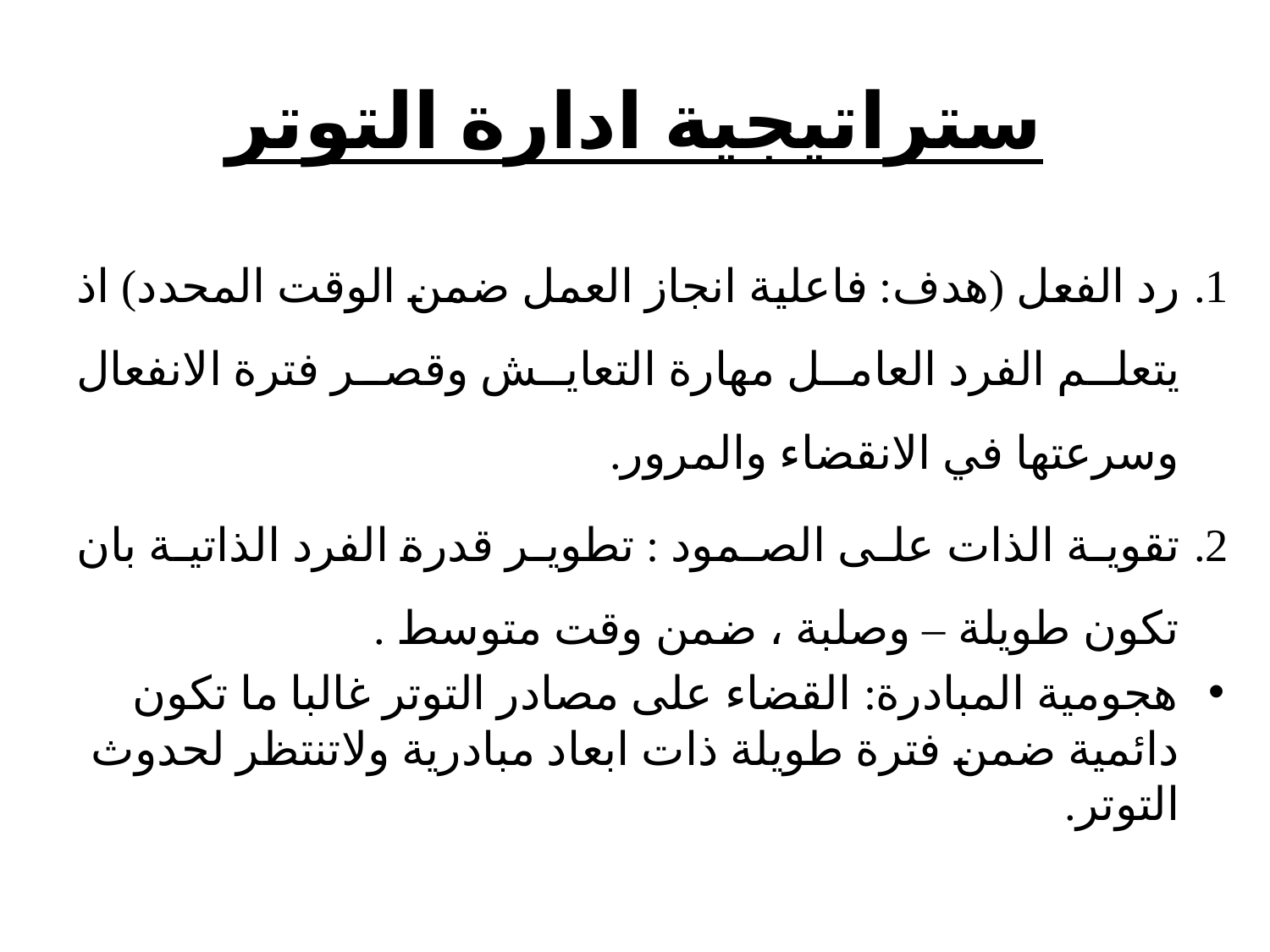

# ستراتيجية ادارة التوتر
رد الفعل (هدف: فاعلية انجاز العمل ضمن الوقت المحدد) اذ يتعلم الفرد العامل مهارة التعايش وقصر فترة الانفعال وسرعتها في الانقضاء والمرور.
تقوية الذات على الصمود : تطوير قدرة الفرد الذاتية بان تكون طويلة – وصلبة ، ضمن وقت متوسط .
هجومية المبادرة: القضاء على مصادر التوتر غالبا ما تكون دائمية ضمن فترة طويلة ذات ابعاد مبادرية ولاتنتظر لحدوث التوتر.